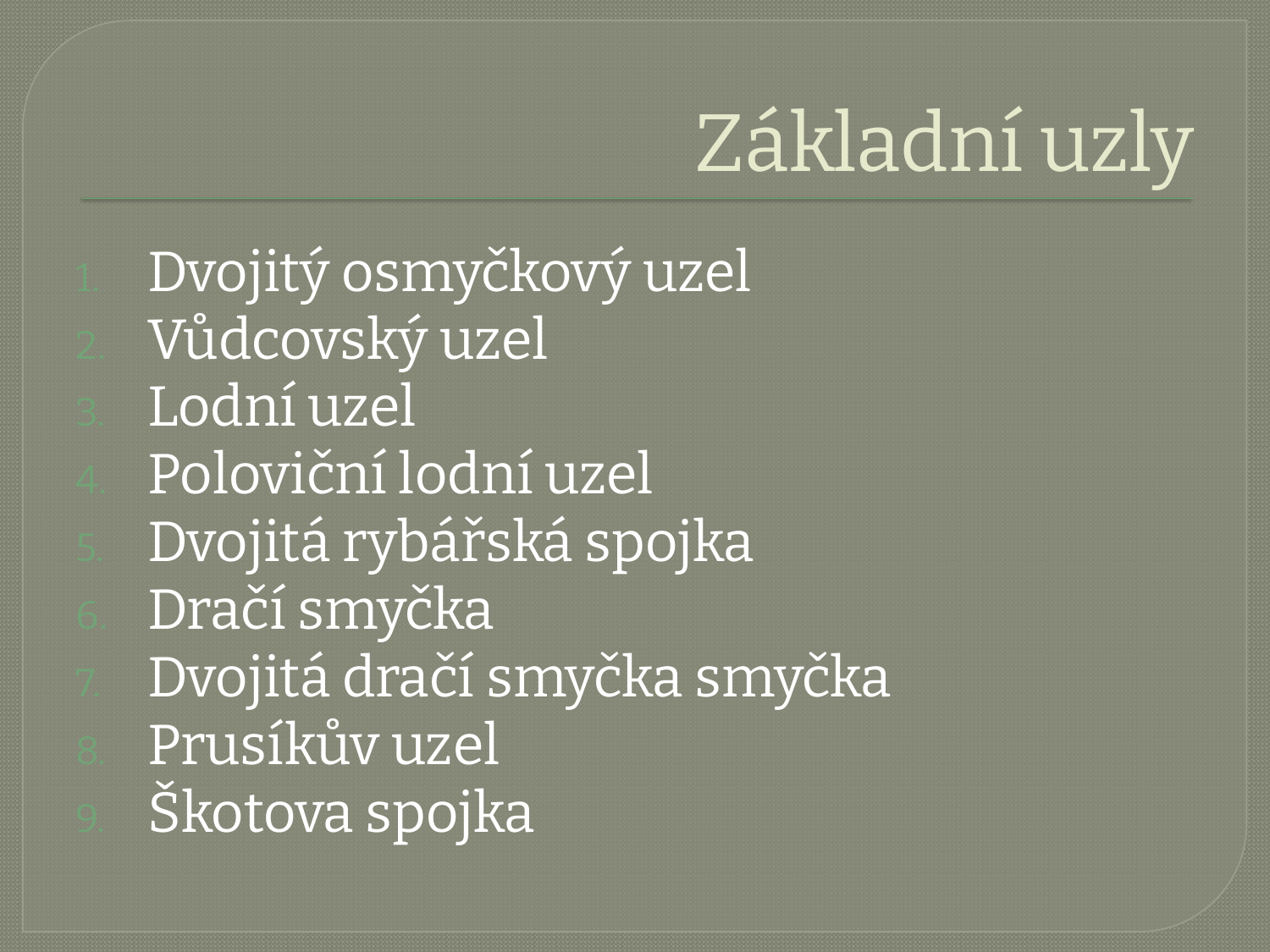

# Základní uzly
Dvojitý osmyčkový uzel
Vůdcovský uzel
Lodní uzel
Poloviční lodní uzel
Dvojitá rybářská spojka
Dračí smyčka
Dvojitá dračí smyčka smyčka
Prusíkův uzel
Škotova spojka